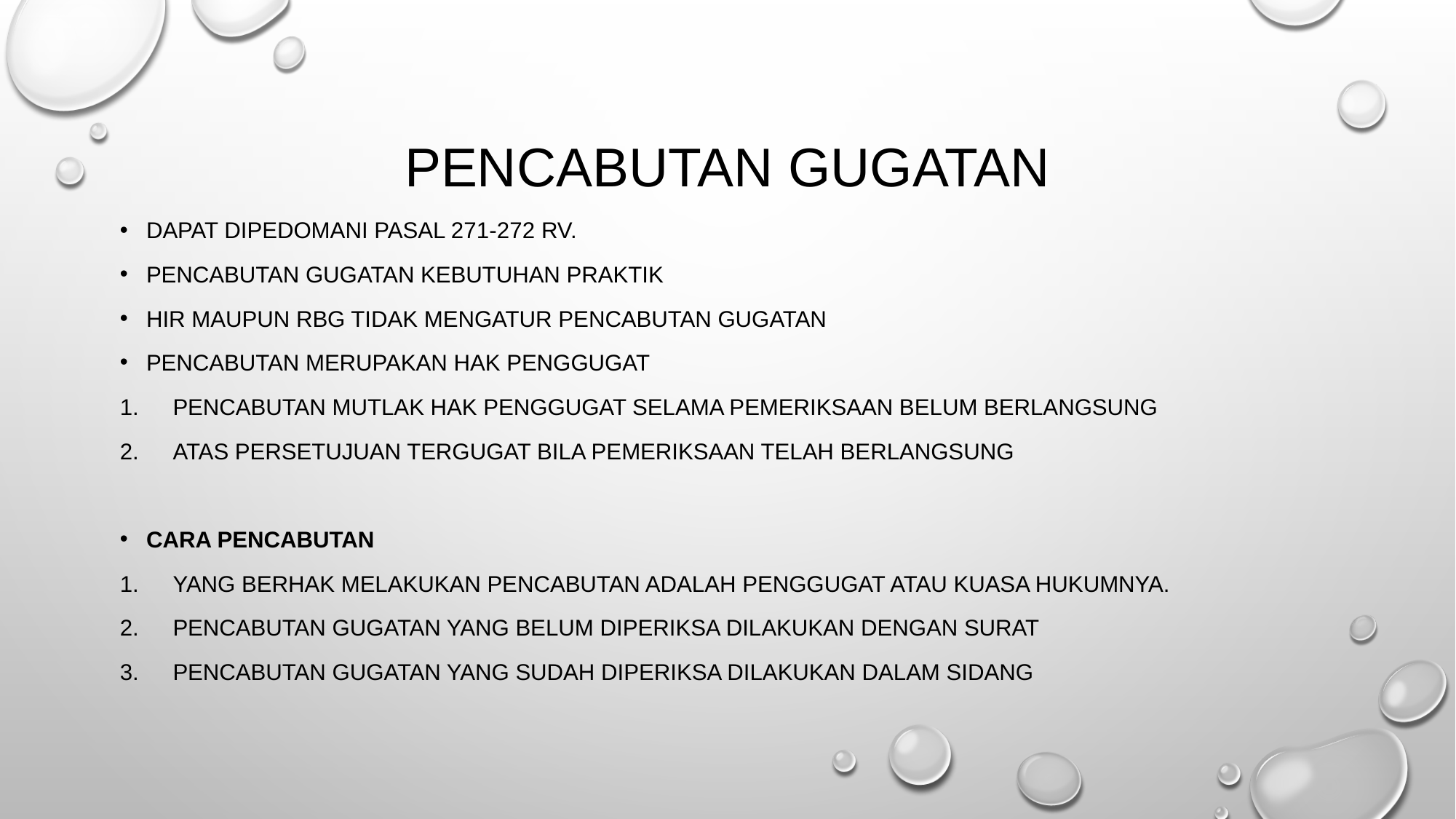

# Pencabutan Gugatan
Dapat dipedomani pasal 271-272 Rv.
Pencabutan gugatan kebutuhan praktik
HIR maupun RBG tidak mengatur pencabutan gugatan
Pencabutan merupakan hak Penggugat
Pencabutan mutlak hak Penggugat selama Pemeriksaan Belum Berlangsung
Atas persetujuan Tergugat bila pemeriksaan telah berlangsung

Cara pencabutan
Yang berhak melakukan pencabutan adalah penggugat atau kuasa hukumnya.
Pencabutan gugatan yang belum diperiksa dilakukan dengan surat
Pencabutan gugatan yang sudah diperiksa dilakukan dalam sidang